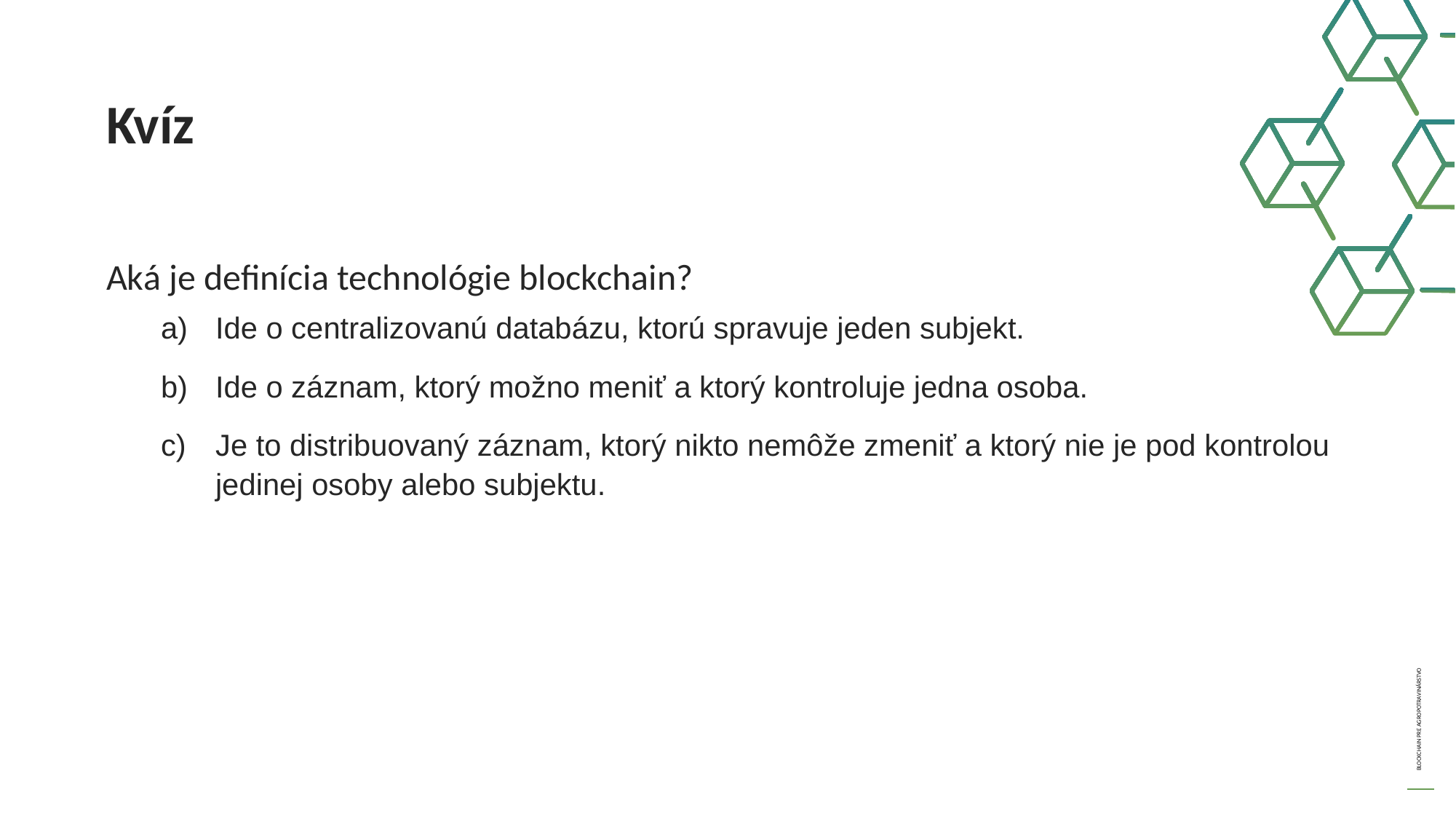

Kvíz
Aká je definícia technológie blockchain?
Ide o centralizovanú databázu, ktorú spravuje jeden subjekt.
Ide o záznam, ktorý možno meniť a ktorý kontroluje jedna osoba.
Je to distribuovaný záznam, ktorý nikto nemôže zmeniť a ktorý nie je pod kontrolou jedinej osoby alebo subjektu.